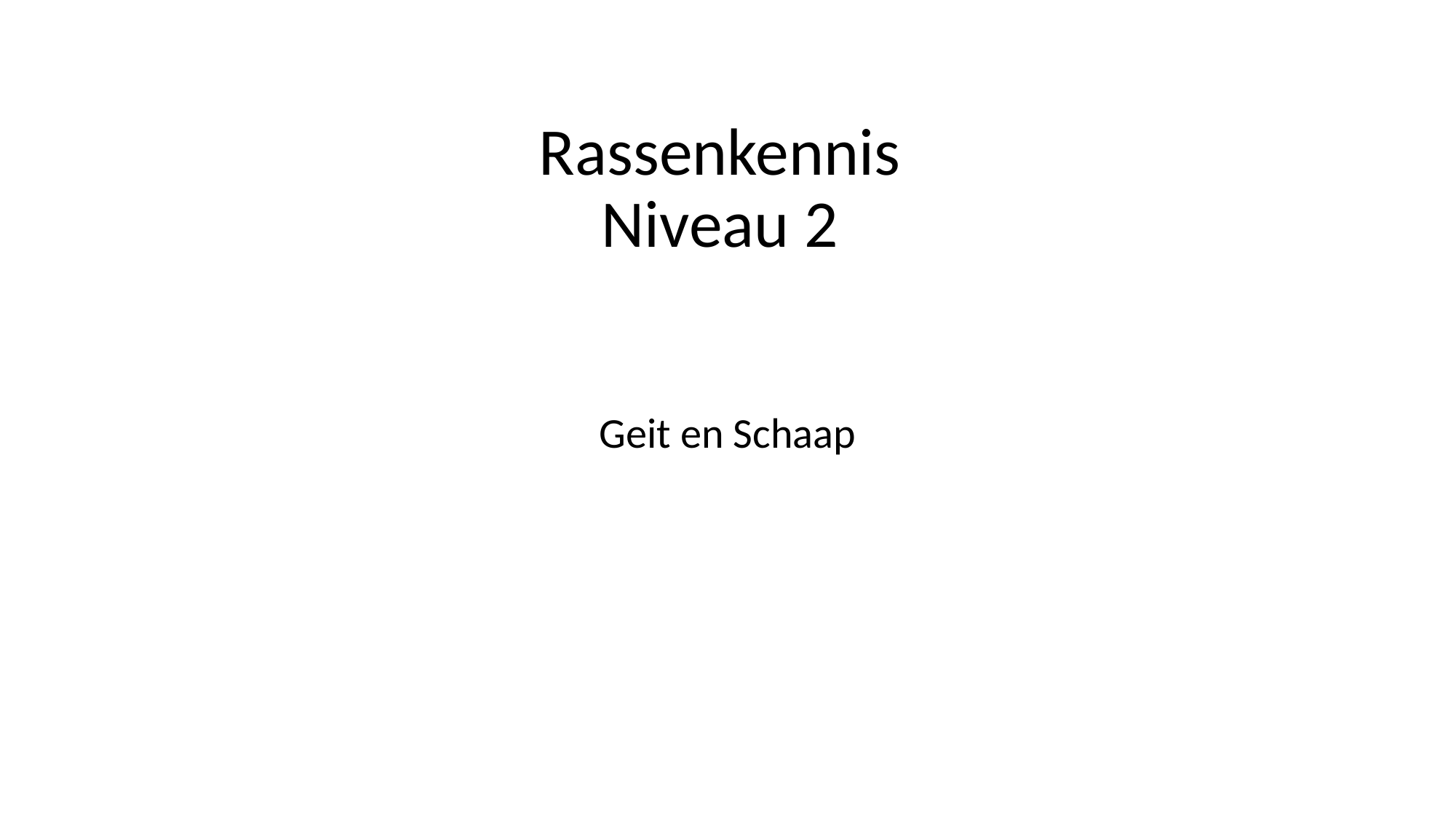

# Rassenkennis Niveau 2

Geit en Schaap